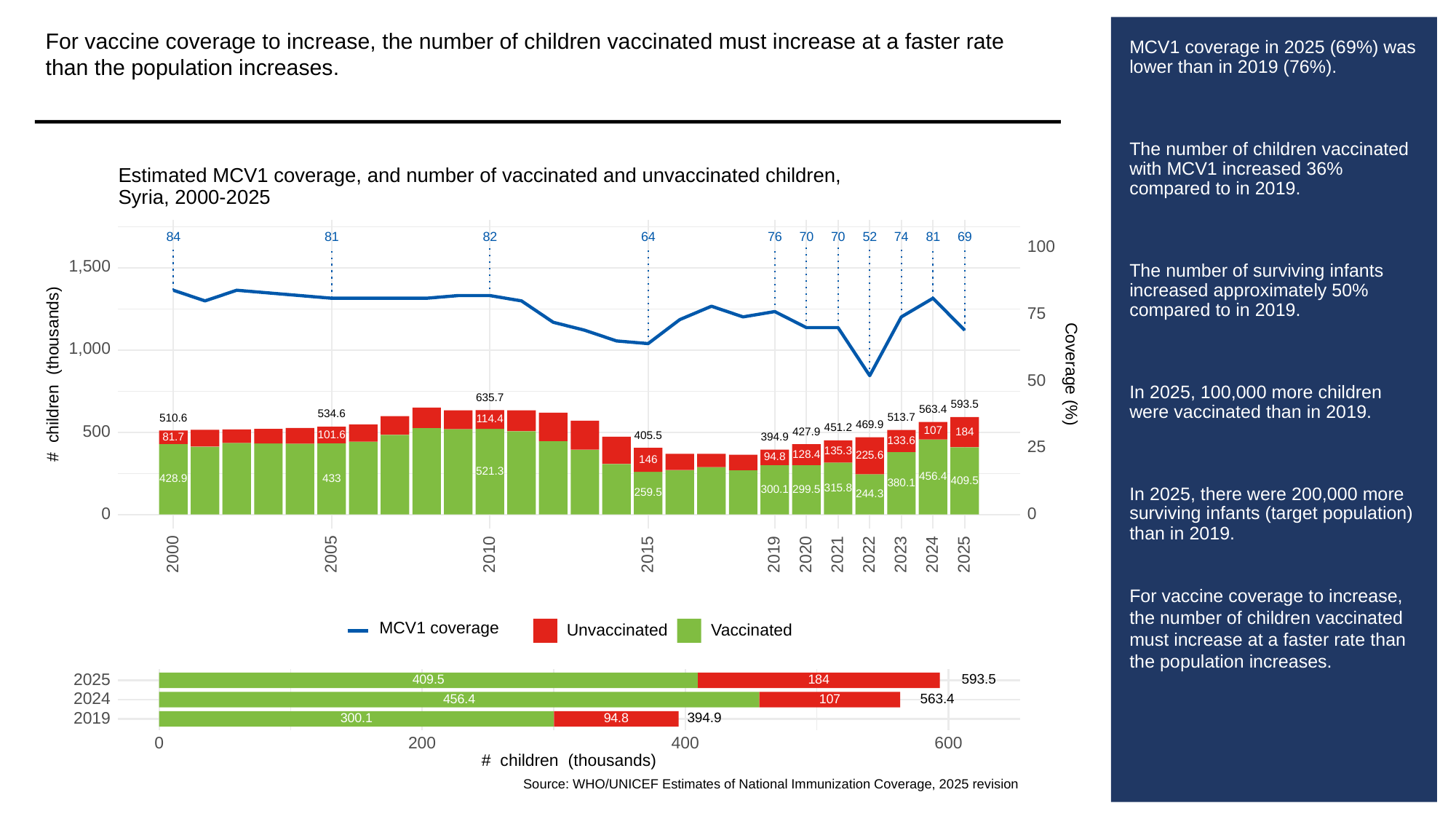

For vaccine coverage to increase, the number of children vaccinated must increase at a faster rate than the population increases.
# MCV1 coverage in 2025 (69%) was lower than in 2019 (76%).

The number of children vaccinated with MCV1 increased 36% compared to in 2019.

The number of surviving infants increased approximately 50% compared to in 2019.

In 2025, 100,000 more children were vaccinated than in 2019.

In 2025, there were 200,000 more surviving infants (target population) than in 2019.

For vaccine coverage to increase, the number of children vaccinated must increase at a faster rate than the population increases.

Estimated MCV1 coverage, and number of vaccinated and unvaccinated children,
Syria, 2000-2025

84
81
82
64
76
70
70
52
81
69
74
100

1,500

75

1,000

#  children  (thousands)
Coverage (%)
50

635.7
593.5
563.4

534.6

513.7
510.6
114.4

469.9

451.2

500
107

184
427.9

101.6

405.5

81.7
394.9

133.6

25

135.3

128.4
225.6

94.8

146

521.3

456.4

433
428.9
409.5
380.1
315.8
300.1
299.5
259.5
244.3
0
0

2023
2000
2005
2010
2015
2019
2020
2021
2022
2024
2025

MCV1 coverage
Unvaccinated
Vaccinated

2025
593.5
409.5
184

2024
563.4
456.4
107

2019
394.9
300.1
94.8

0
200
400
600
#  children  (thousands)
Source: WHO/UNICEF Estimates of National Immunization Coverage, 2025 revision